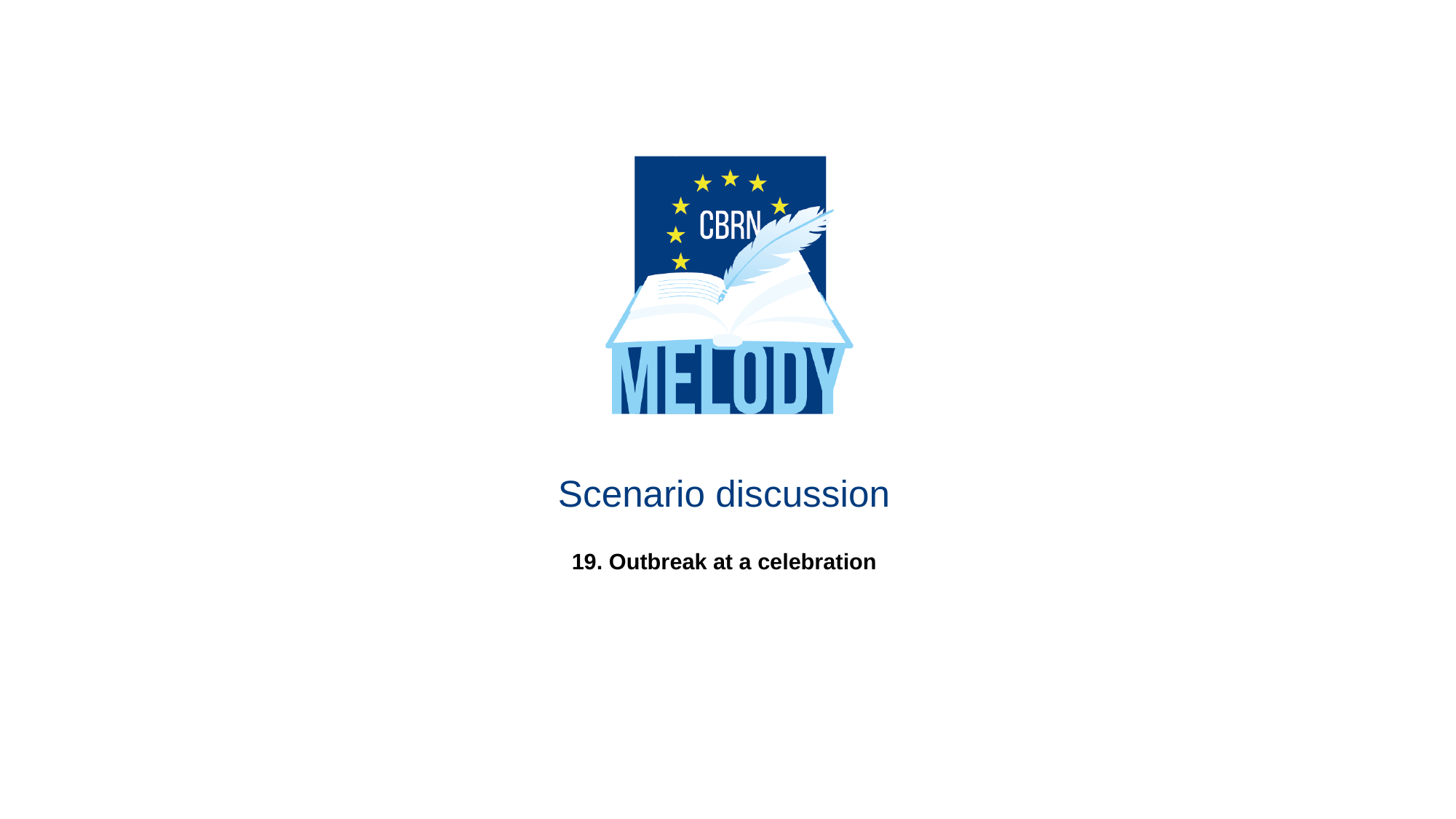

# Scenario discussion 19. Outbreak at a celebration